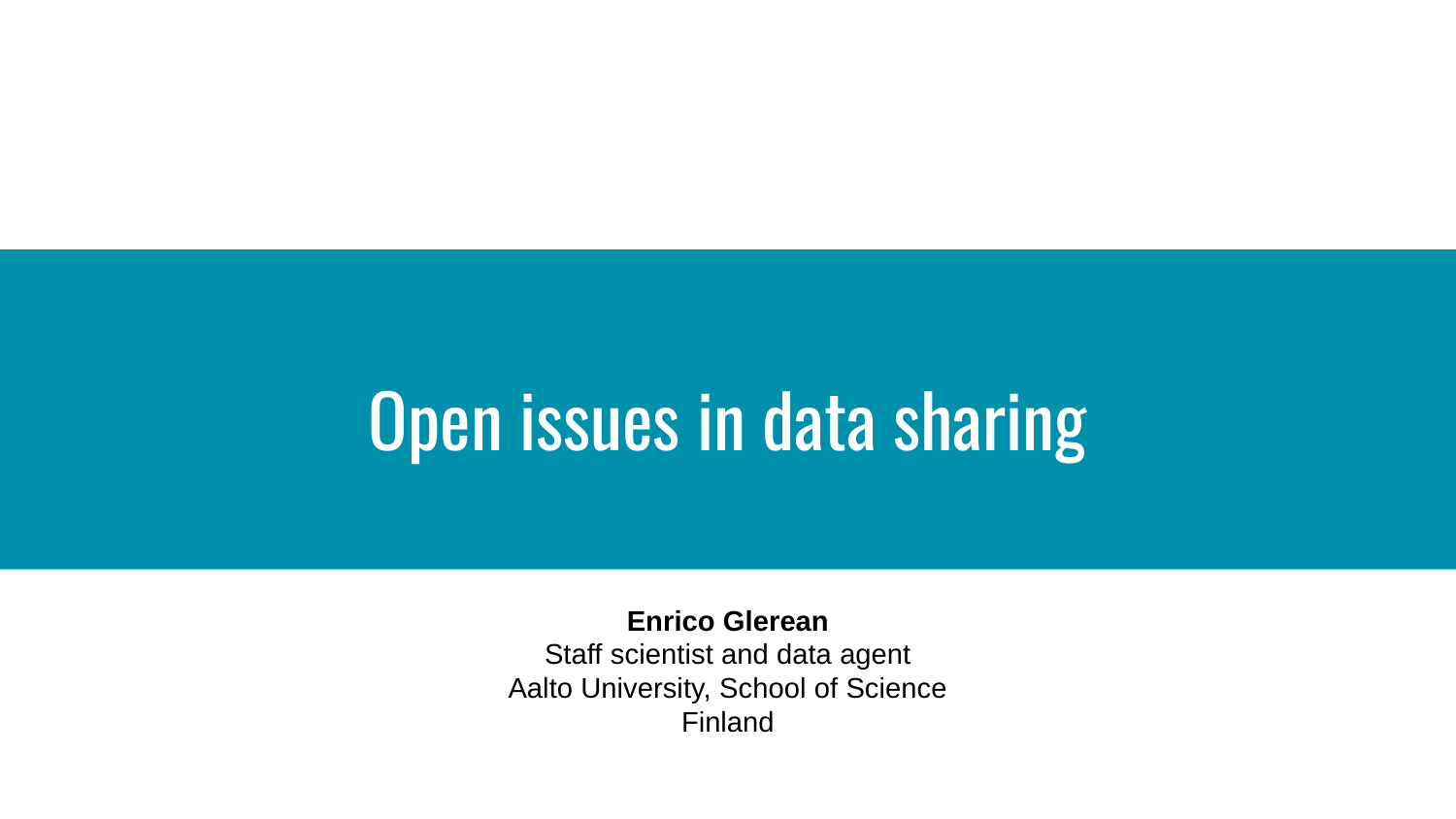

# Open issues in data sharing
Enrico Glerean
Staff scientist and data agent
Aalto University, School of Science
Finland